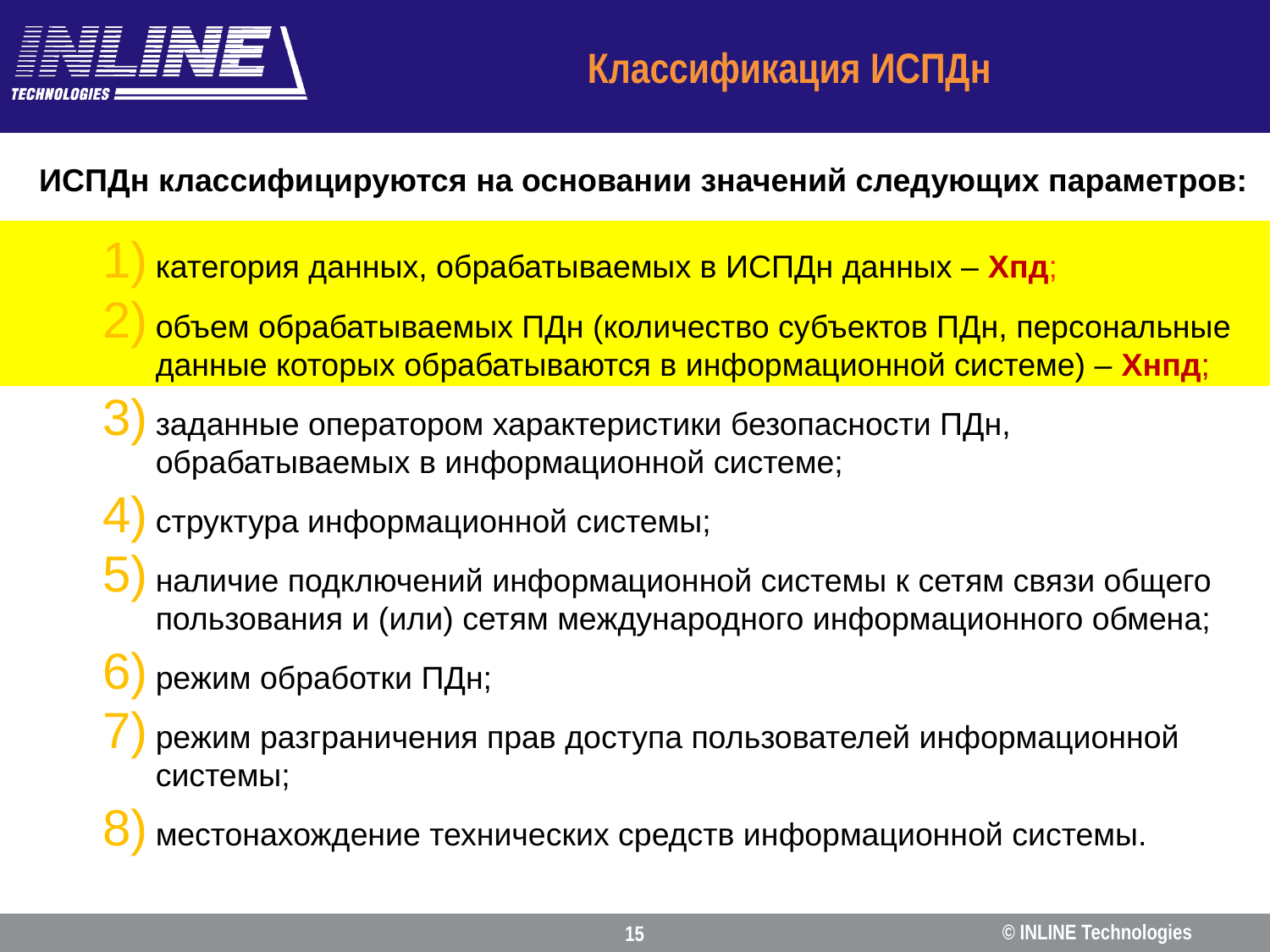

# Классификация ИСПДн
ИСПДн классифицируются на основании значений следующих параметров:
категория данных, обрабатываемых в ИСПДн данных – Хпд;
объем обрабатываемых ПДн (количество субъектов ПДн, персональные данные которых обрабатываются в информационной системе) – Хнпд;
заданные оператором характеристики безопасности ПДн, обрабатываемых в информационной системе;
структура информационной системы;
наличие подключений информационной системы к сетям связи общего пользования и (или) сетям международного информационного обмена;
режим обработки ПДн;
режим разграничения прав доступа пользователей информационной системы;
местонахождение технических средств информационной системы.

© INLINE Technologies
15